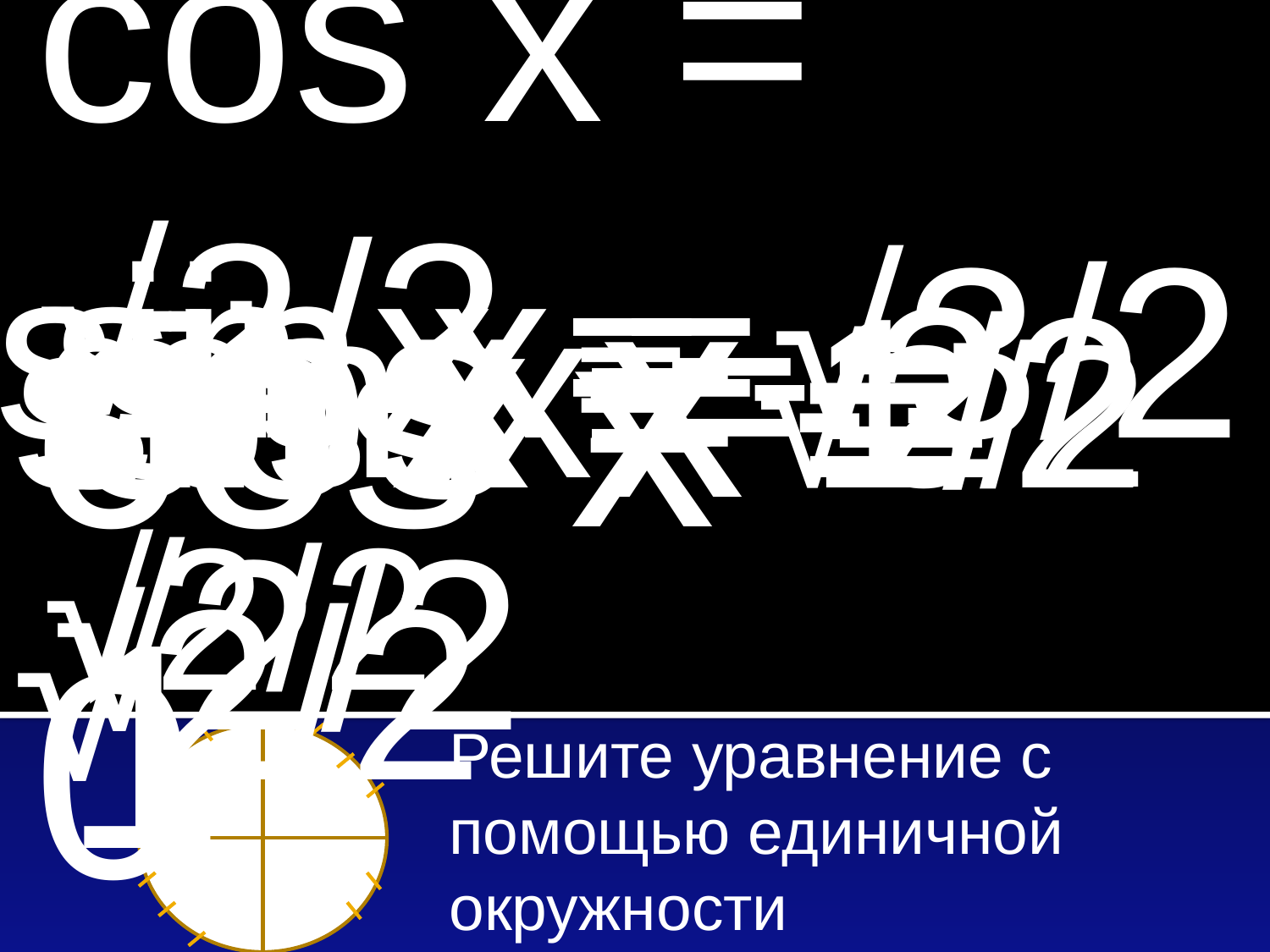

cos x = √2/2
sin x = √2/2
sin x = √3/2
cos x = 1
cos x = 0
sin x = 2
sin x = -√2/2
cos x = -√2/2
sin x = 1/2
cos x = √3/2
Решите уравнение с помощью единичной окружности